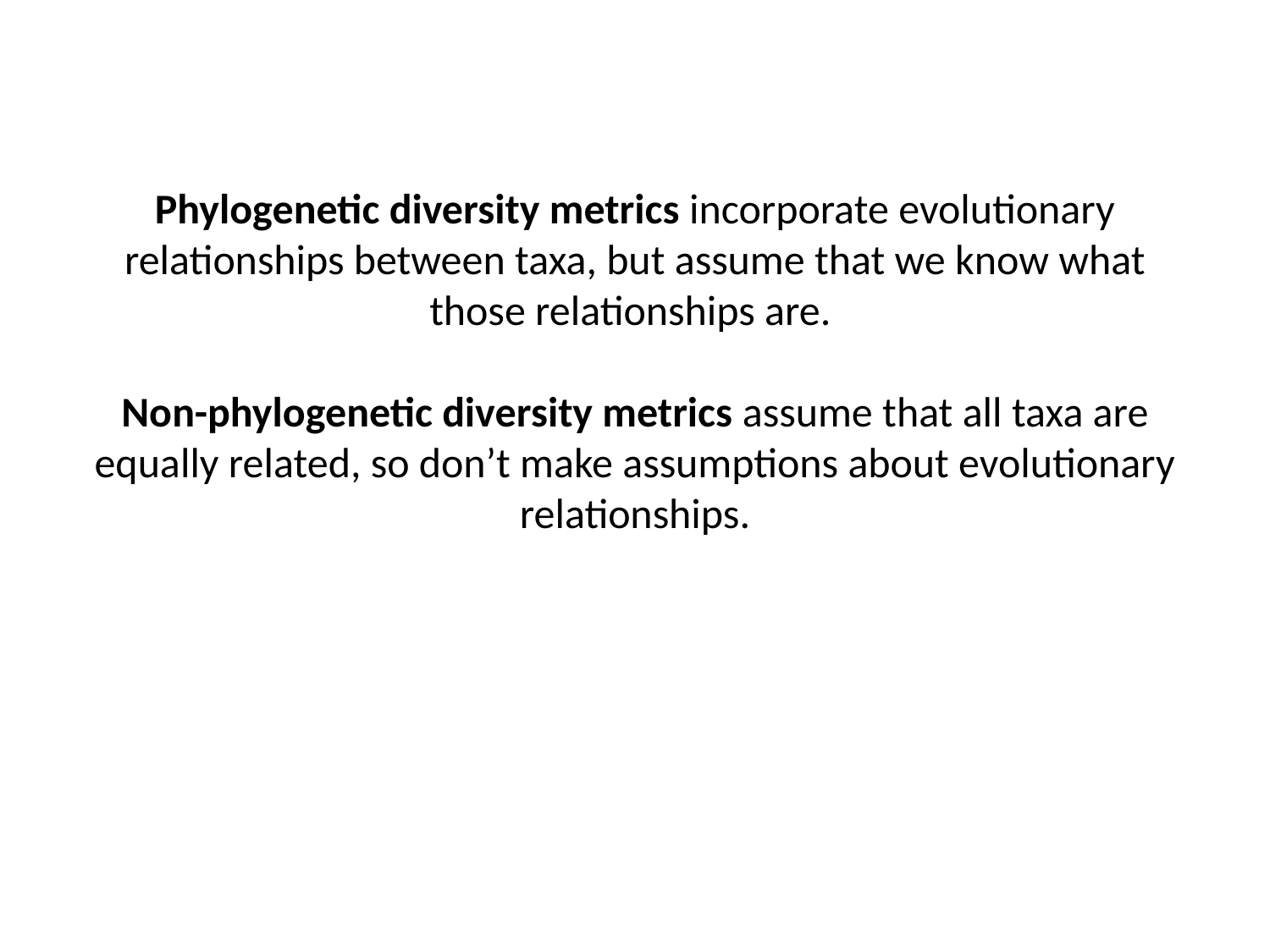

# Phylogenetic diversity metrics incorporate evolutionary relationships between taxa, but assume that we know what those relationships are.

Non-phylogenetic diversity metrics assume that all taxa are equally related, so don’t make assumptions about evolutionary relationships.